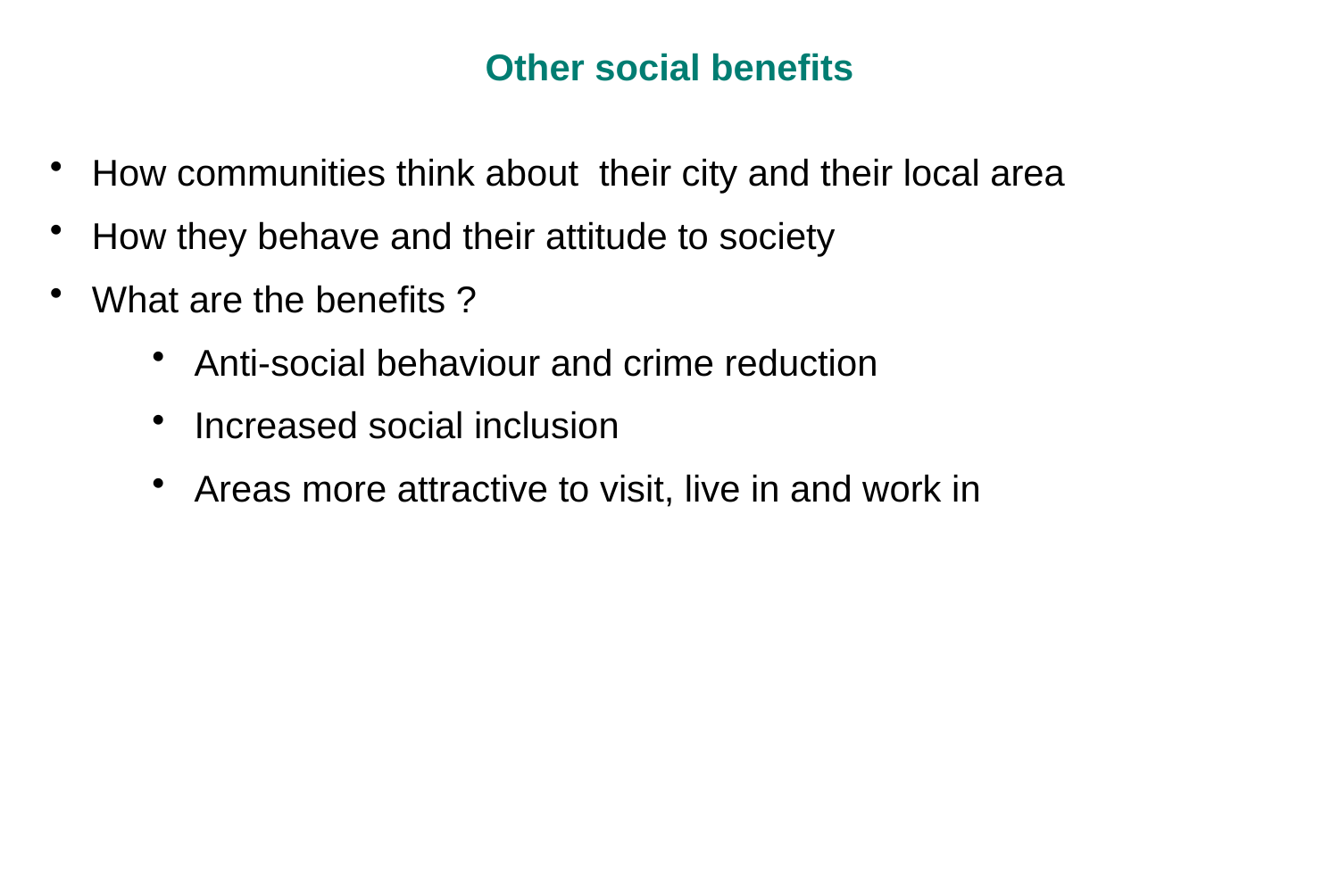

Other social benefits
 How communities think about  their city and their local area
 How they behave and their attitude to society
 What are the benefits ?
 Anti-social behaviour and crime reduction
 Increased social inclusion
 Areas more attractive to visit, live in and work in